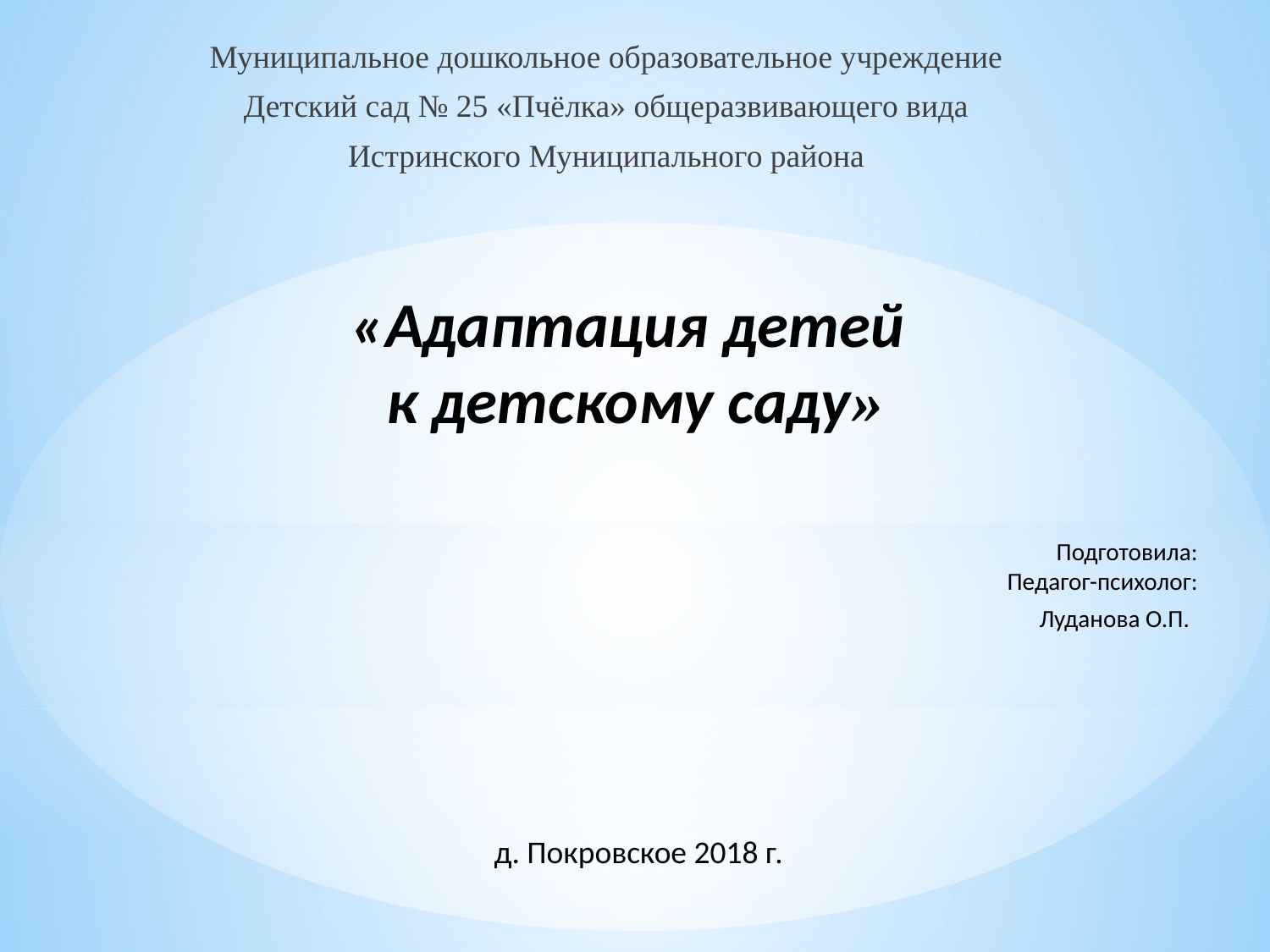

Муниципальное дошкольное образовательное учреждение
Детский сад № 25 «Пчёлка» общеразвивающего вида
Истринского Муниципального района
«Адаптация детей
к детскому саду»

Подготовила:
Педагог-психолог:
Луданова О.П.

#
д. Покровское 2018 г.